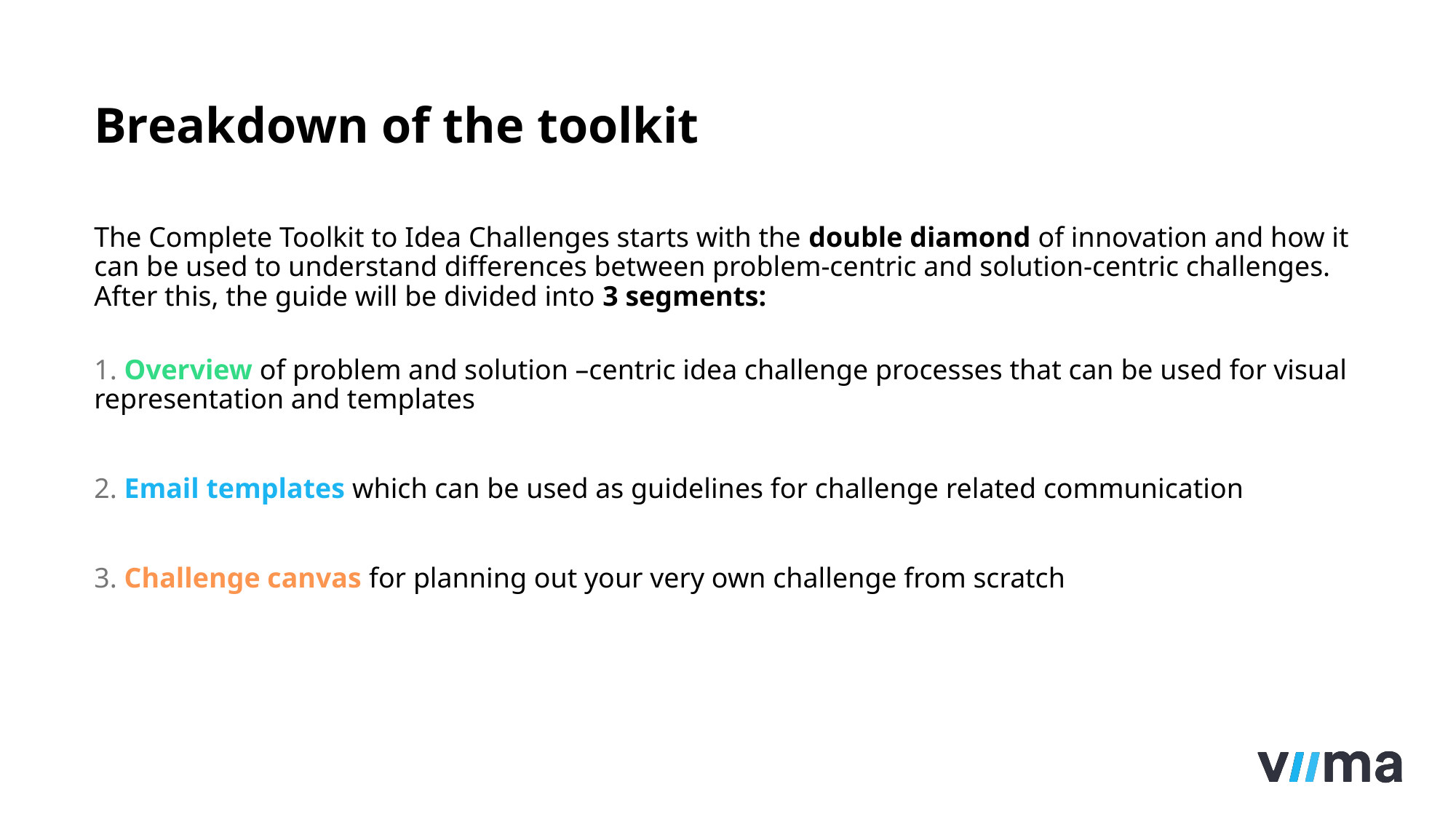

# Breakdown of the toolkit
The Complete Toolkit to Idea Challenges starts with the double diamond of innovation and how it can be used to understand differences between problem-centric and solution-centric challenges. After this, the guide will be divided into 3 segments:
1. Overview of problem and solution –centric idea challenge processes that can be used for visual representation and templates

2. Email templates which can be used as guidelines for challenge related communication

3. Challenge canvas for planning out your very own challenge from scratch